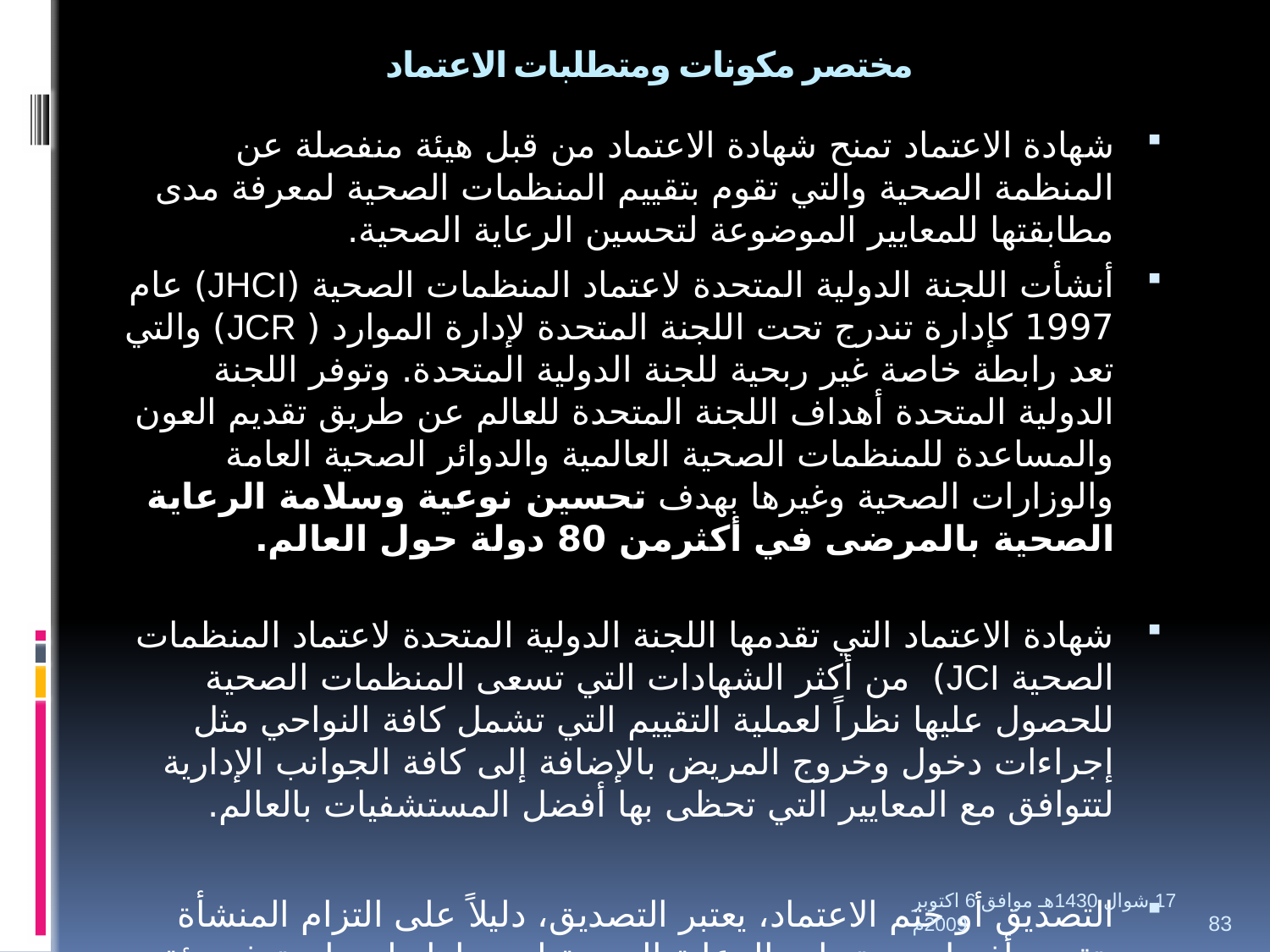

# مختصر مكونات ومتطلبات الاعتماد
شهادة الاعتماد تمنح شهادة الاعتماد من قبل هيئة منفصلة عن المنظمة الصحية والتي تقوم بتقييم المنظمات الصحية لمعرفة مدى مطابقتها للمعايير الموضوعة لتحسين الرعاية الصحية.
أنشأت اللجنة الدولية المتحدة لاعتماد المنظمات الصحية (JHCI) عام 1997 كإدارة تندرج تحت اللجنة المتحدة لإدارة الموارد ( JCR) والتي تعد رابطة خاصة غير ربحية للجنة الدولية المتحدة. وتوفر اللجنة الدولية المتحدة أهداف اللجنة المتحدة للعالم عن طريق تقديم العون والمساعدة للمنظمات الصحية العالمية والدوائر الصحية العامة والوزارات الصحية وغيرها بهدف تحسين نوعية وسلامة الرعاية الصحية بالمرضى في أكثرمن 80 دولة حول العالم.
شهادة الاعتماد التي تقدمها اللجنة الدولية المتحدة لاعتماد المنظمات الصحية JCI)  من أكثر الشهادات التي تسعى المنظمات الصحية للحصول عليها نظراً لعملية التقييم التي تشمل كافة النواحي مثل إجراءات دخول وخروج المريض بالإضافة إلى كافة الجوانب الإدارية لتتوافق مع المعايير التي تحظى بها أفضل المستشفيات بالعالم.

التصديق أو ختم الاعتماد، يعتبر التصديق، دليلاً على التزام المنشأة بتقديم أفضل مستويات الرعاية الصحية لمرضاها ولضمان توفر بيئة آمنة للحد من المخاطر التي قد يتعرض لها المرضى والموظفين.
17 شوال 1430هـ موافق 6 اكتوبر 2009م
83